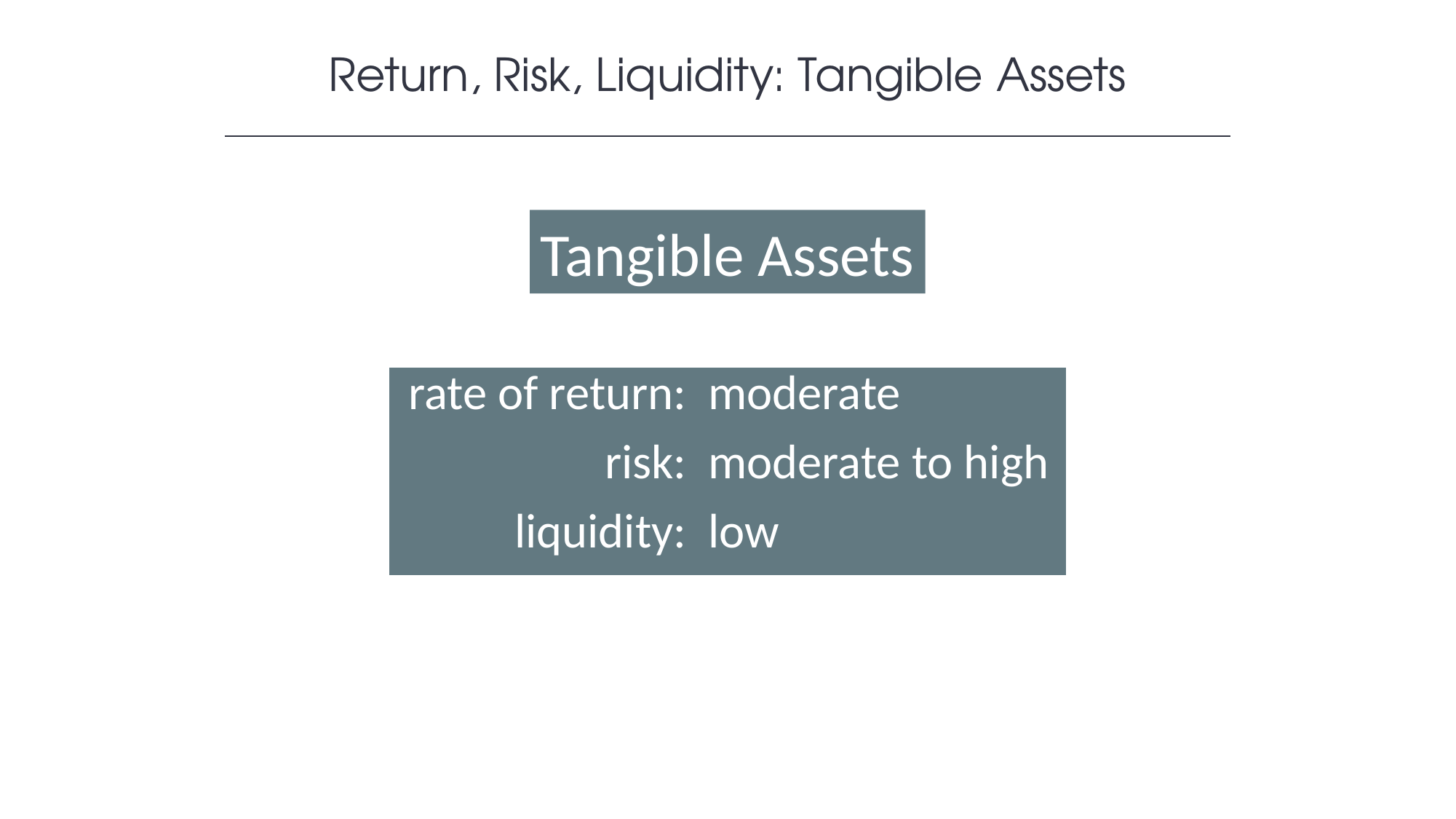

Return, Risk, Liquidity: Tangible Assets
Tangible Assets
| rate of return: | moderate |
| --- | --- |
| risk: | moderate to high |
| liquidity: | low |